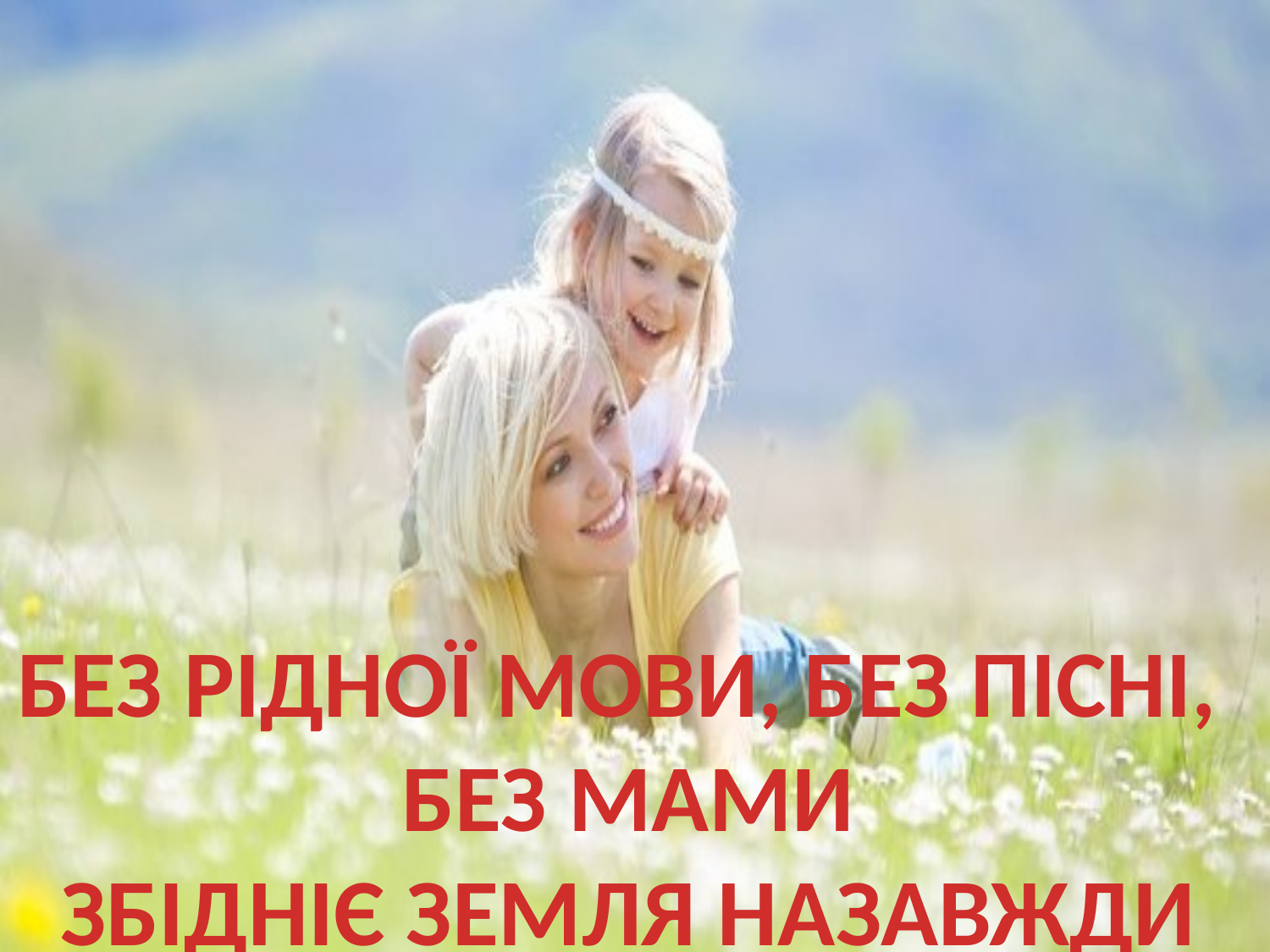

БЕЗ РІДНОЇ МОВИ, БЕЗ ПІСНІ,
БЕЗ МАМИ
ЗБІДНІЄ ЗЕМЛЯ НАЗАВЖДИ